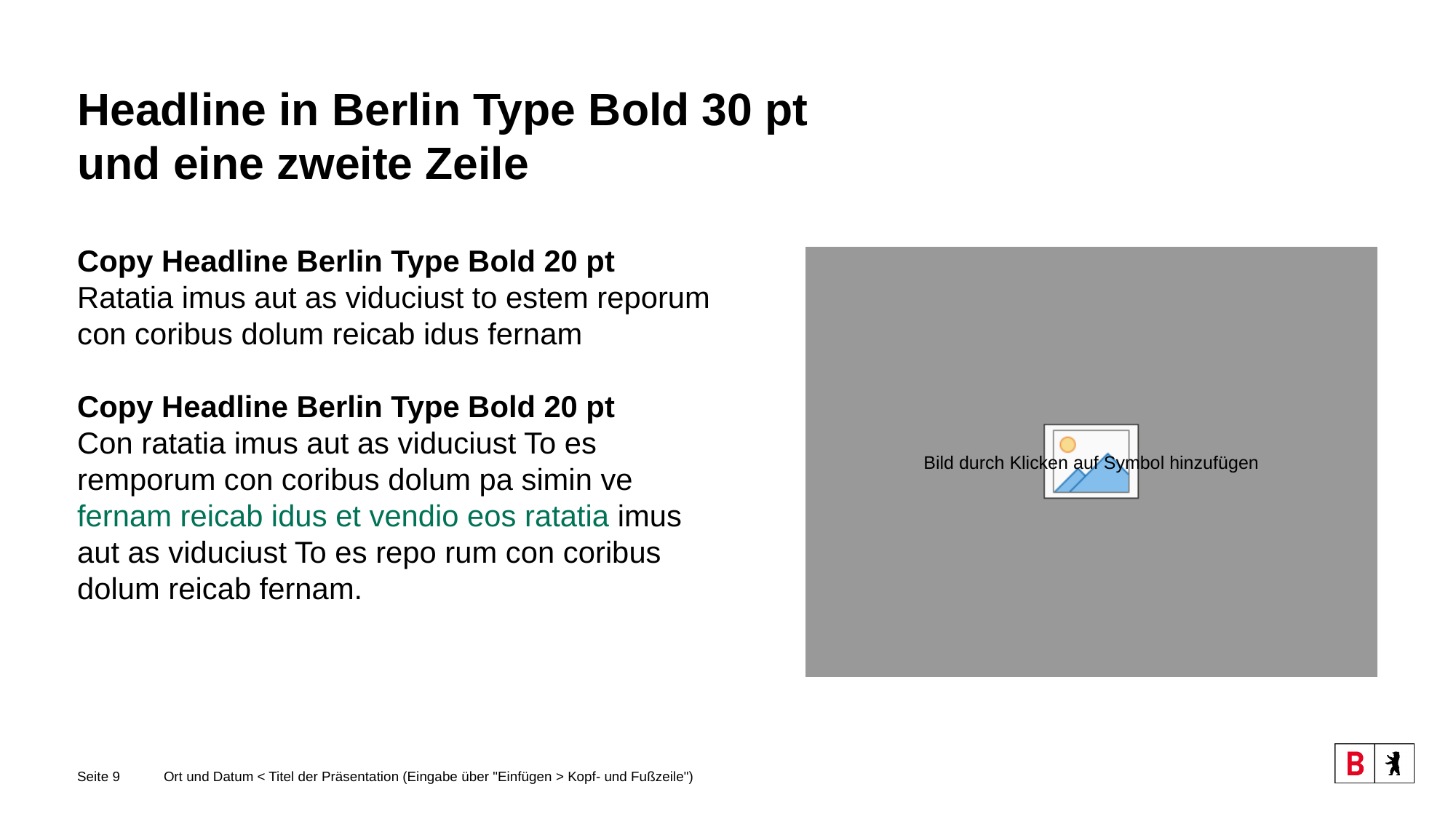

# Headline in Berlin Type Bold 30 pt und eine zweite Zeile
Copy Headline Berlin Type Bold 20 pt
Ratatia imus aut as viduciust to estem reporum con coribus dolum reicab idus fernam

Copy Headline Berlin Type Bold 20 pt
Con ratatia imus aut as viduciust To es remporum con coribus dolum pa simin ve fernam reicab idus et vendio eos ratatia imus aut as viduciust To es repo rum con coribus dolum reicab fernam.

Seite 9
Ort und Datum < Titel der Präsentation (Eingabe über "Einfügen > Kopf- und Fußzeile")